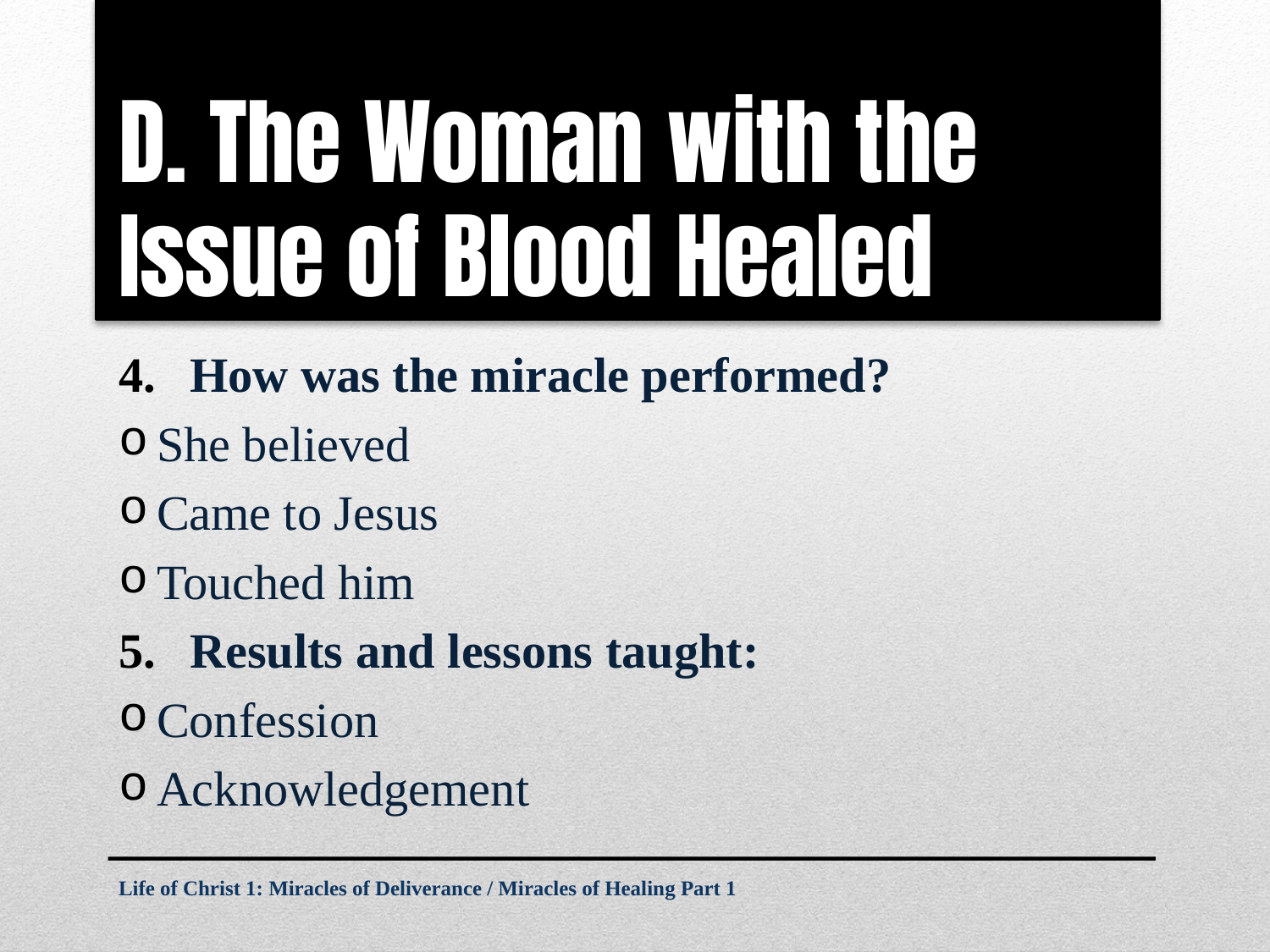

# D. The Woman with the Issue of Blood Healed
How was the miracle performed?
She believed
Came to Jesus
Touched him
Results and lessons taught:
Confession
Acknowledgement

Life of Christ 1: Miracles of Deliverance / Miracles of Healing Part 1